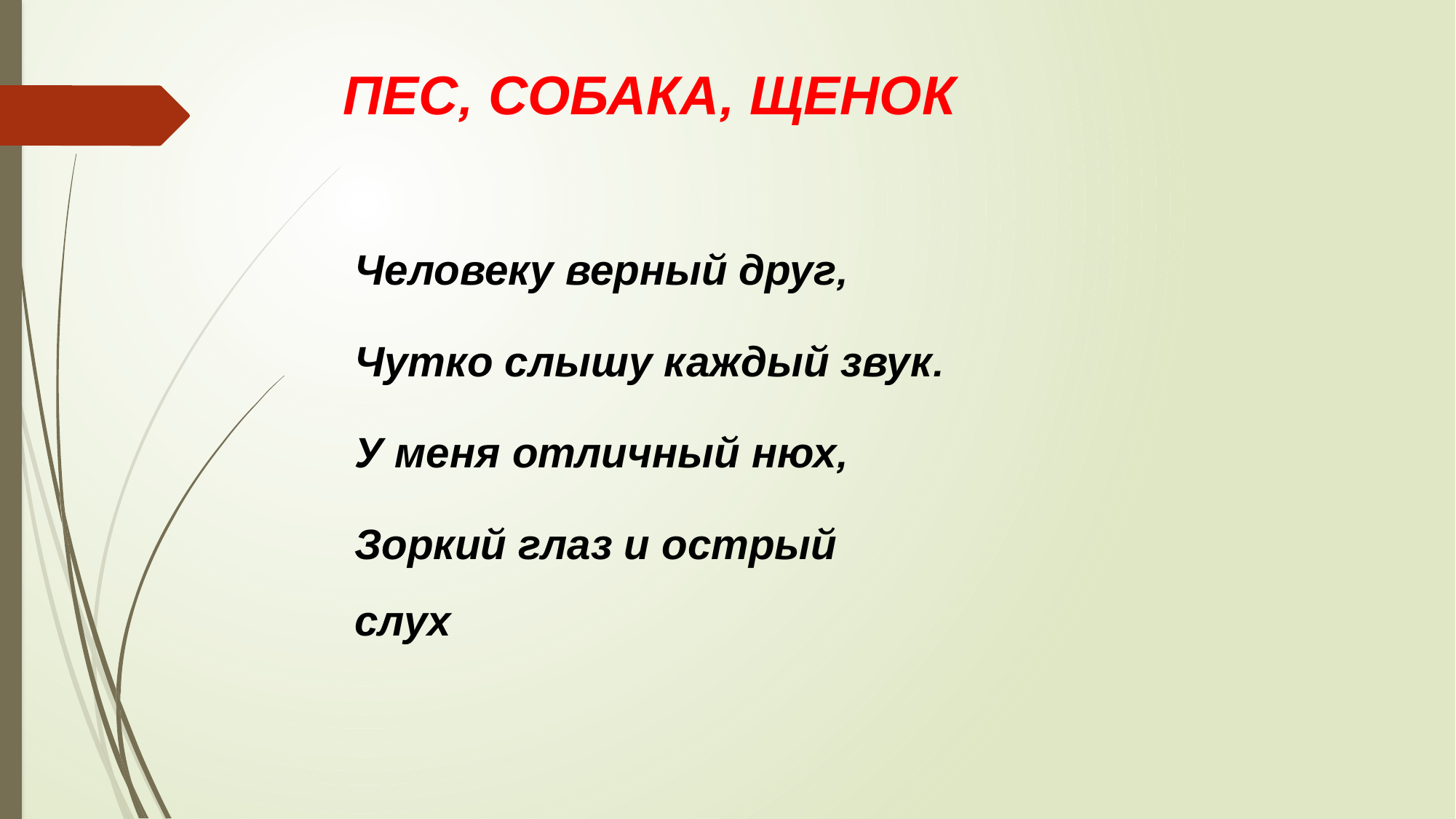

# ПЕС, СОБАКА, ЩЕНОК
Человеку верный друг,
Чутко слышу каждый звук.
У меня отличный нюх,
Зоркий глаз и острый слух